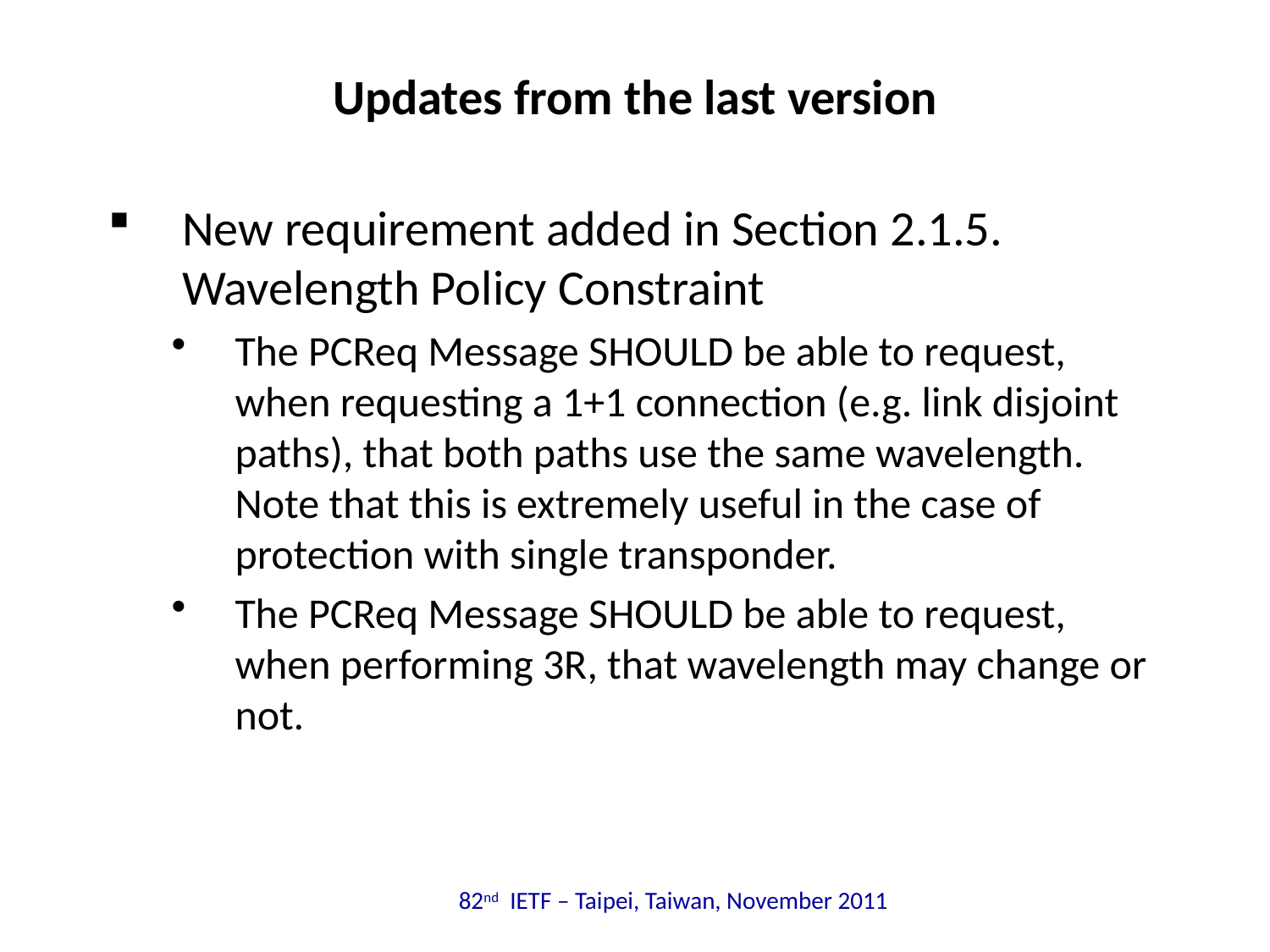

# Updates from the last version
New requirement added in Section 2.1.5. Wavelength Policy Constraint
The PCReq Message SHOULD be able to request, when requesting a 1+1 connection (e.g. link disjoint paths), that both paths use the same wavelength. Note that this is extremely useful in the case of protection with single transponder.
The PCReq Message SHOULD be able to request, when performing 3R, that wavelength may change or not.